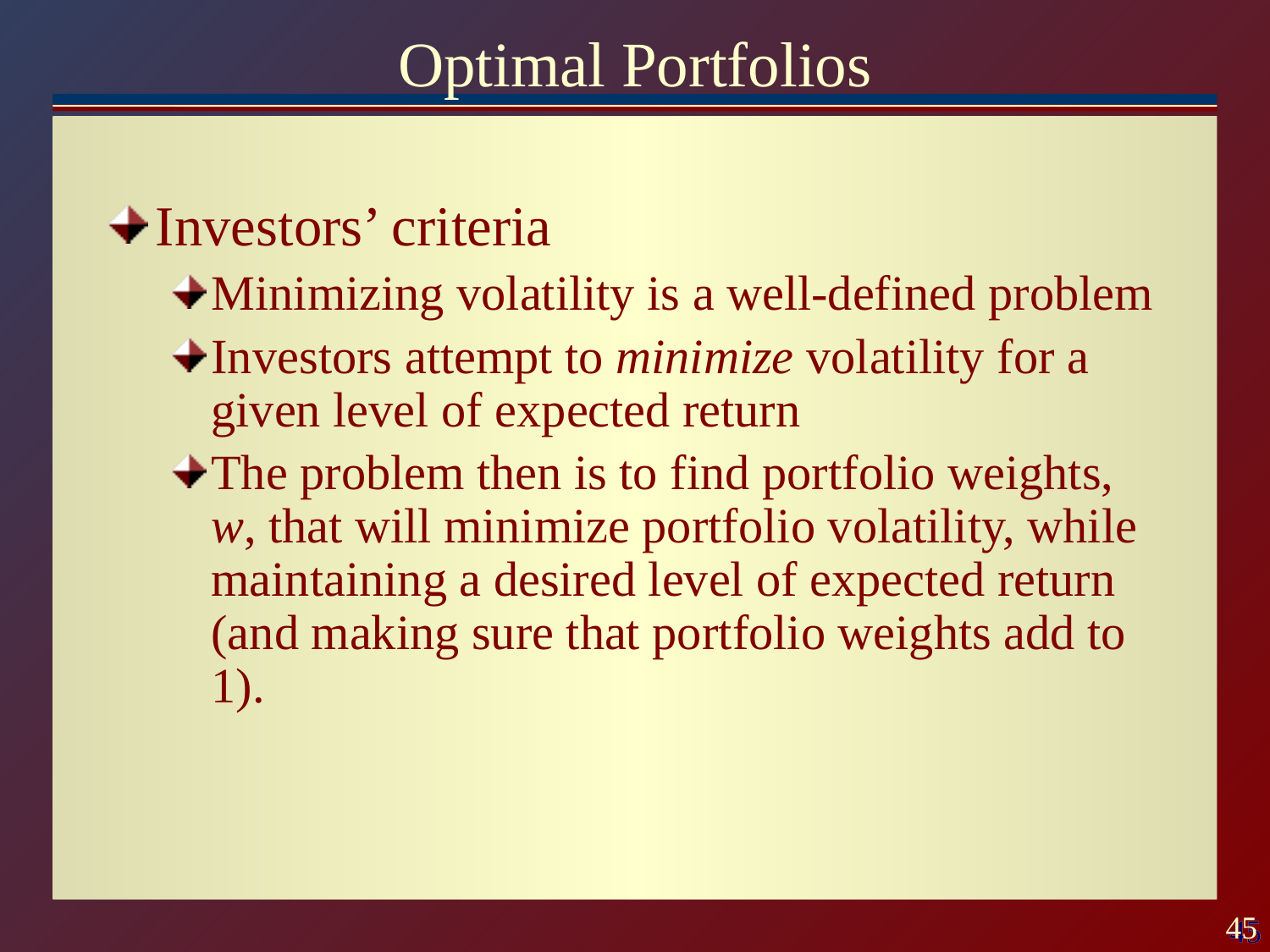

# Optimal Portfolios
Investors’ criteria
Minimizing volatility is a well-defined problem
Investors attempt to minimize volatility for a given level of expected return
The problem then is to find portfolio weights, w, that will minimize portfolio volatility, while maintaining a desired level of expected return (and making sure that portfolio weights add to 1).